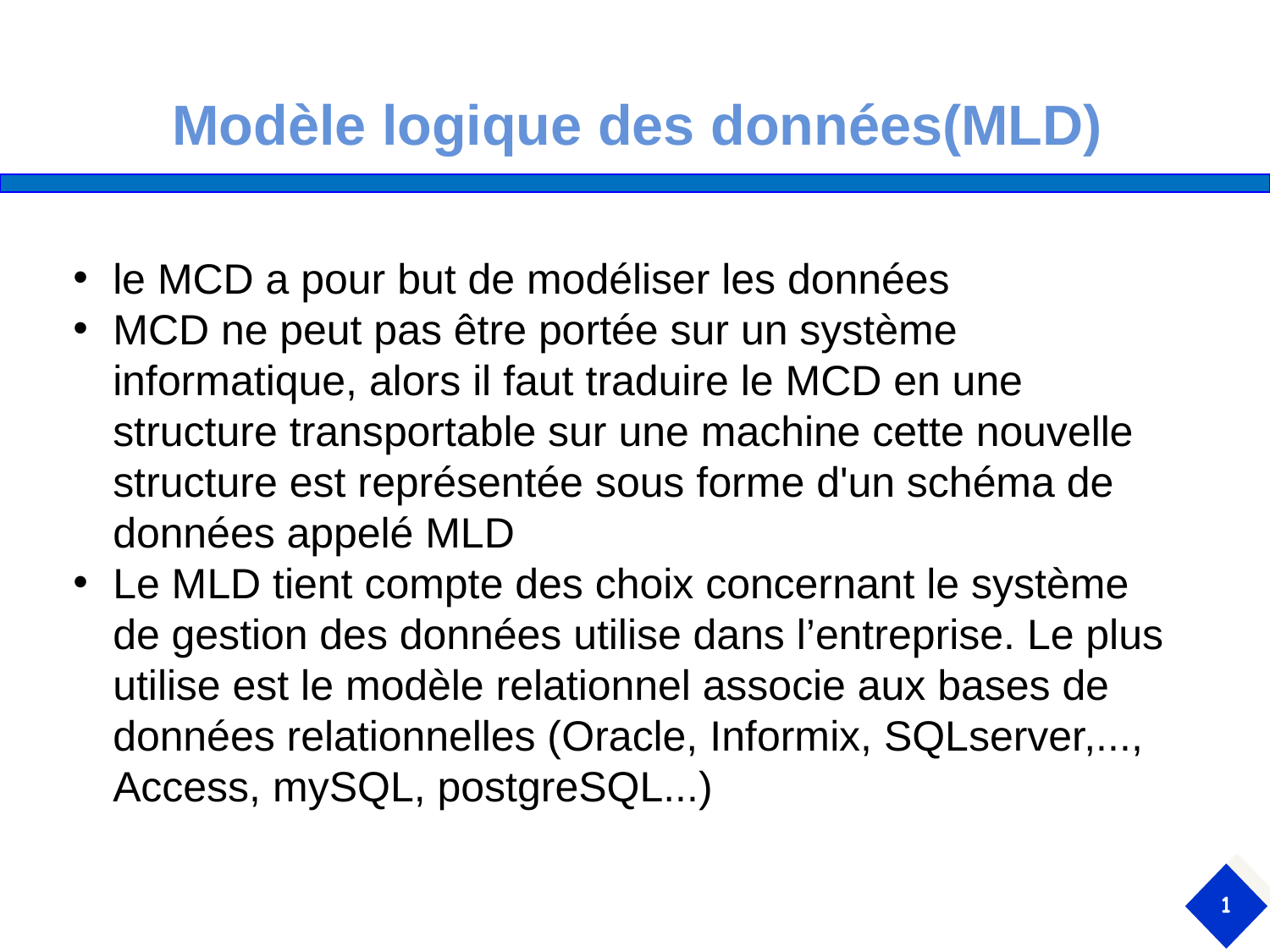

Modèle logique des données(MLD)
le MCD a pour but de modéliser les données
MCD ne peut pas être portée sur un système informatique, alors il faut traduire le MCD en une structure transportable sur une machine cette nouvelle structure est représentée sous forme d'un schéma de données appelé MLD
Le MLD tient compte des choix concernant le système de gestion des données utilise dans l’entreprise. Le plus utilise est le modèle relationnel associe aux bases de données relationnelles (Oracle, Informix, SQLserver,..., Access, mySQL, postgreSQL...)